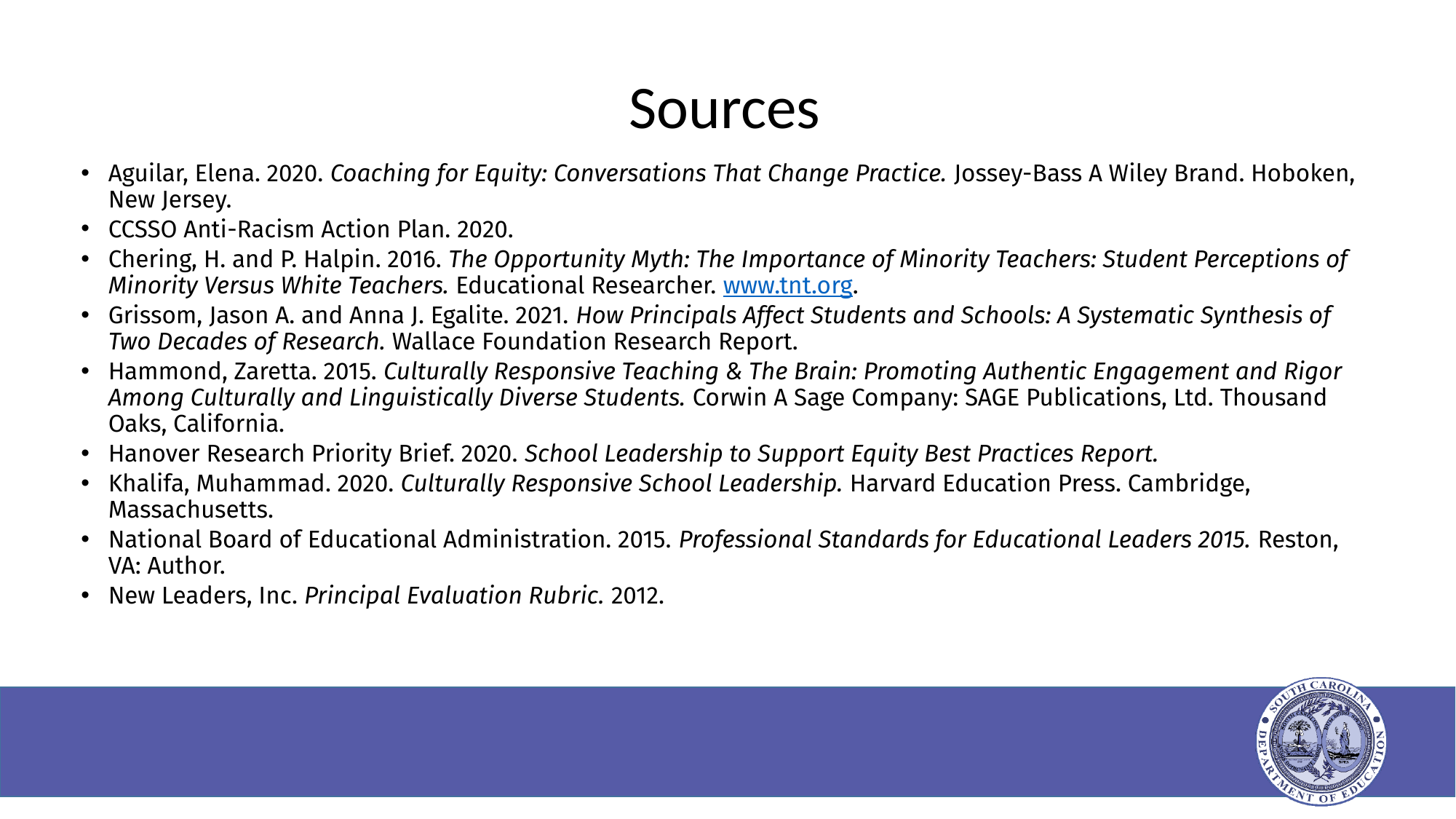

# Sources
Aguilar, Elena. 2020. Coaching for Equity: Conversations That Change Practice. Jossey-Bass A Wiley Brand. Hoboken, New Jersey.
CCSSO Anti-Racism Action Plan. 2020.
Chering, H. and P. Halpin. 2016. The Opportunity Myth: The Importance of Minority Teachers: Student Perceptions of Minority Versus White Teachers. Educational Researcher. www.tnt.org.
Grissom, Jason A. and Anna J. Egalite. 2021. How Principals Affect Students and Schools: A Systematic Synthesis of Two Decades of Research. Wallace Foundation Research Report.
Hammond, Zaretta. 2015. Culturally Responsive Teaching & The Brain: Promoting Authentic Engagement and Rigor Among Culturally and Linguistically Diverse Students. Corwin A Sage Company: SAGE Publications, Ltd. Thousand Oaks, California.
Hanover Research Priority Brief. 2020. School Leadership to Support Equity Best Practices Report.
Khalifa, Muhammad. 2020. Culturally Responsive School Leadership. Harvard Education Press. Cambridge, Massachusetts.
National Board of Educational Administration. 2015. Professional Standards for Educational Leaders 2015. Reston, VA: Author.
New Leaders, Inc. Principal Evaluation Rubric. 2012.